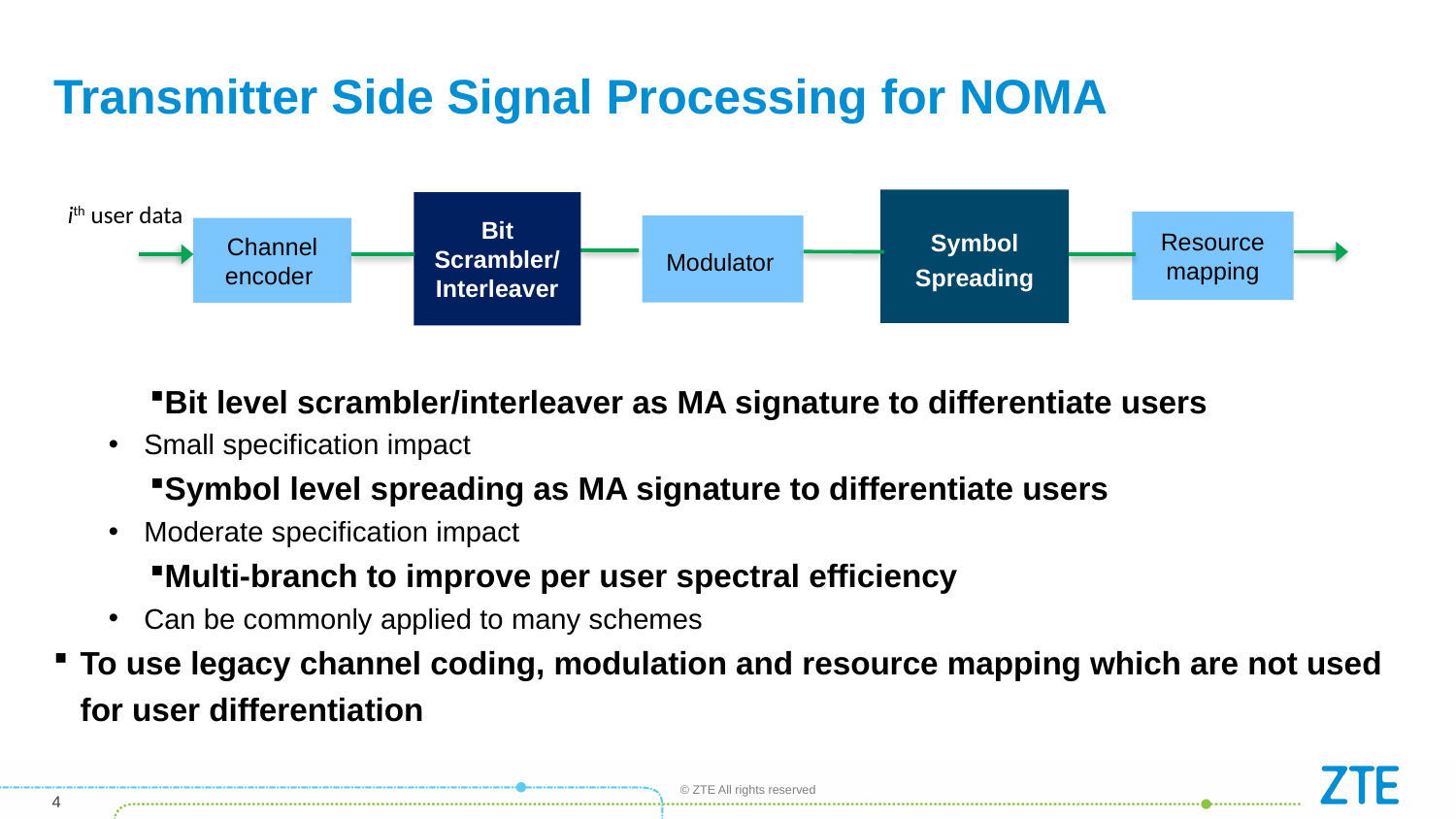

# Transmitter Side Signal Processing for NOMA
Symbol Spreading
ith user data
Bit Scrambler/ Interleaver
Resource mapping
Modulator
Channel encoder
Bit level scrambler/interleaver as MA signature to differentiate users
Small specification impact
Symbol level spreading as MA signature to differentiate users
Moderate specification impact
Multi-branch to improve per user spectral efficiency
Can be commonly applied to many schemes
To use legacy channel coding, modulation and resource mapping which are not used for user differentiation